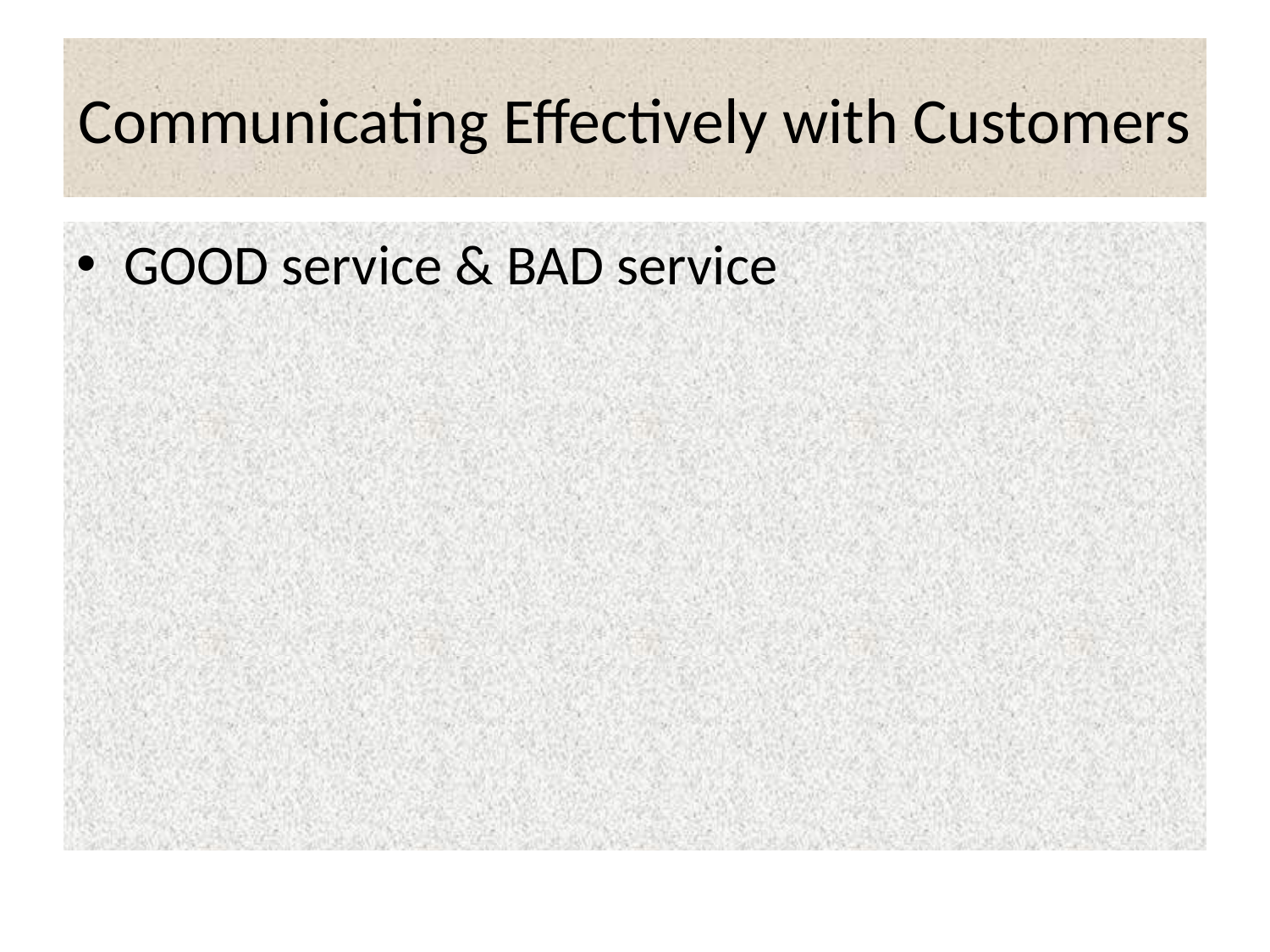

# Communicating Effectively with Customers
GOOD service & BAD service